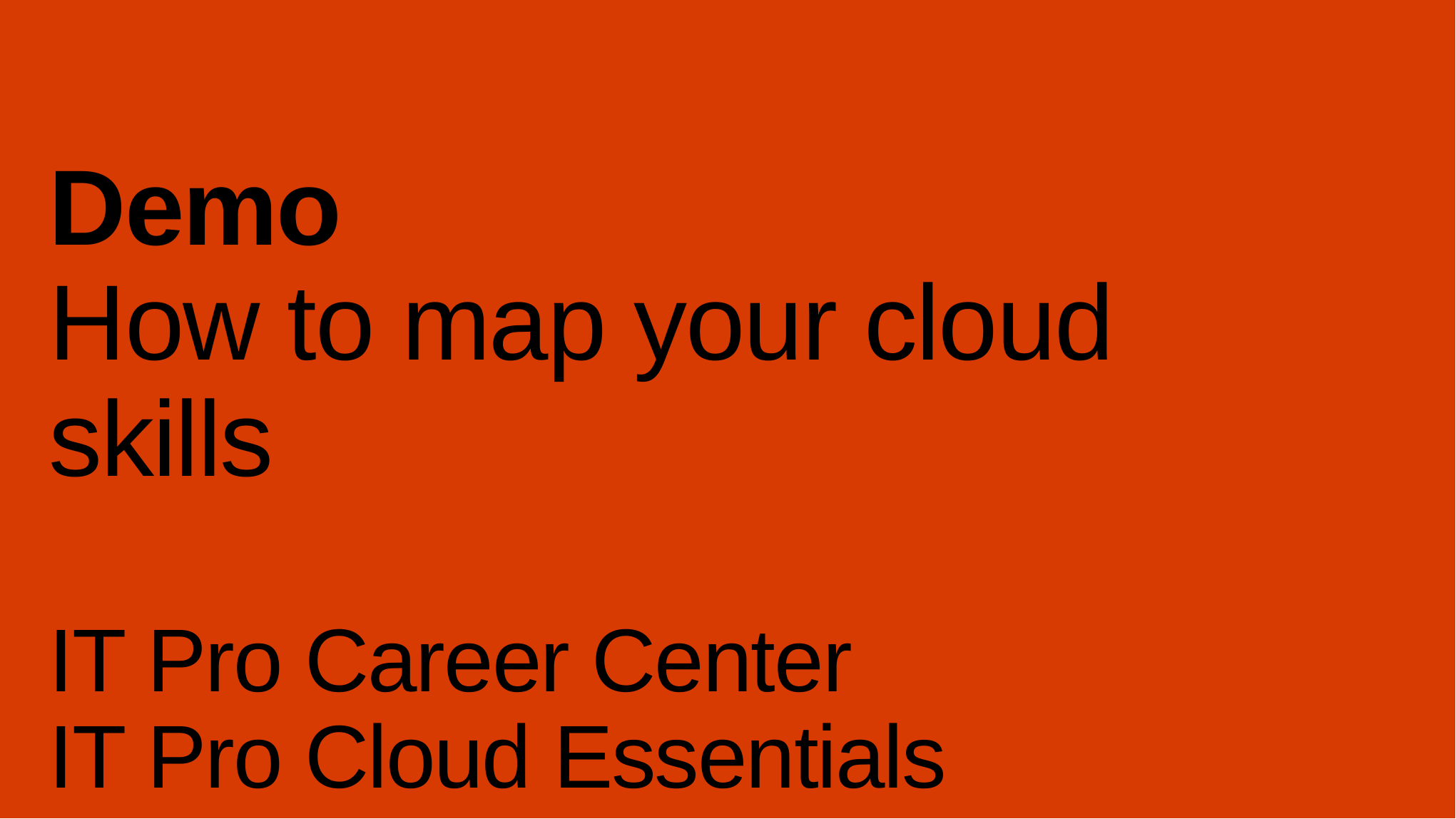

# Demo How to map your cloud skills IT Pro Career Center IT Pro Cloud Essentials